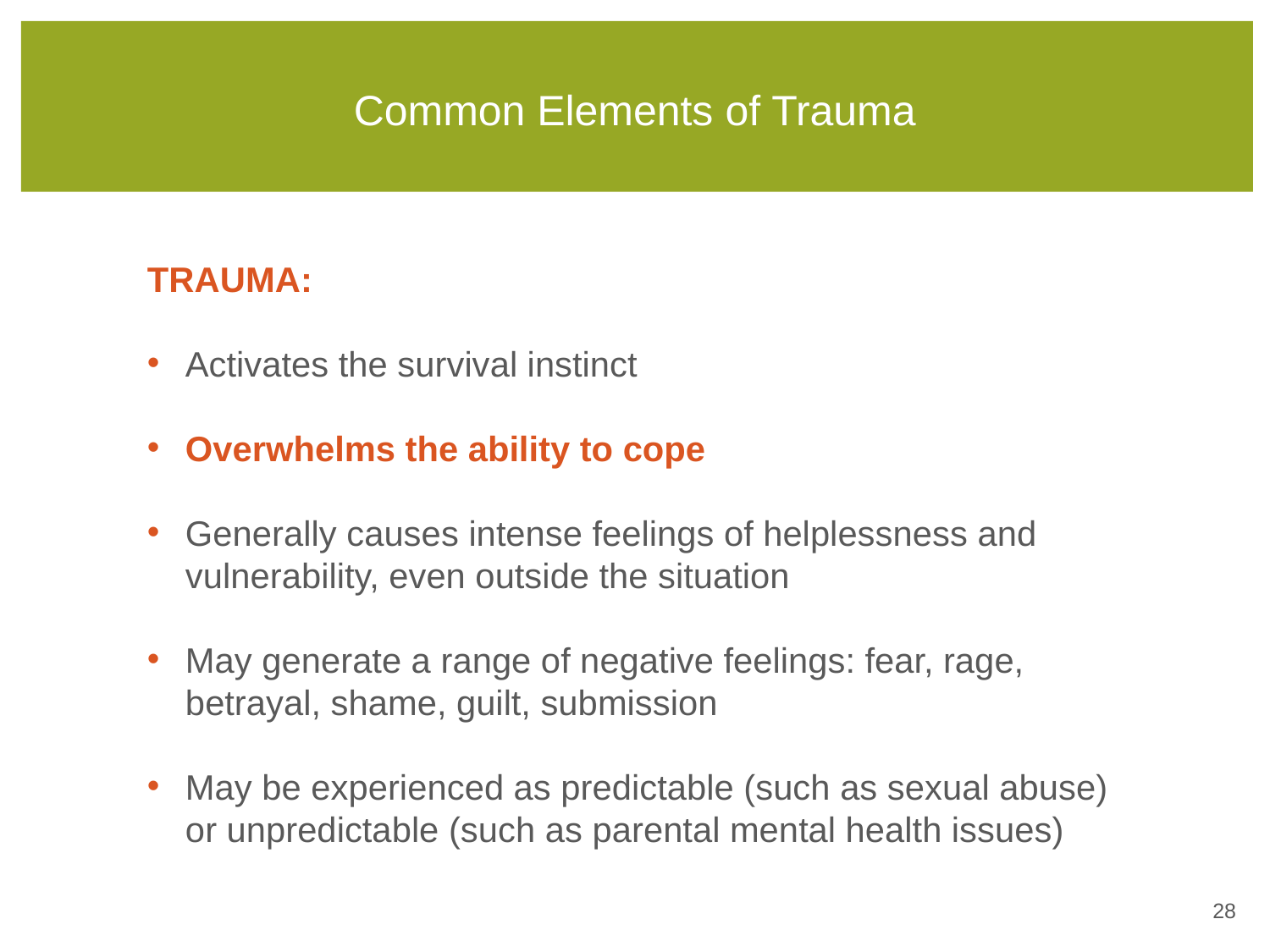

# Common Elements of Trauma
TRAUMA:
Activates the survival instinct
Overwhelms the ability to cope
Generally causes intense feelings of helplessness and vulnerability, even outside the situation
May generate a range of negative feelings: fear, rage, betrayal, shame, guilt, submission
May be experienced as predictable (such as sexual abuse) or unpredictable (such as parental mental health issues)
28